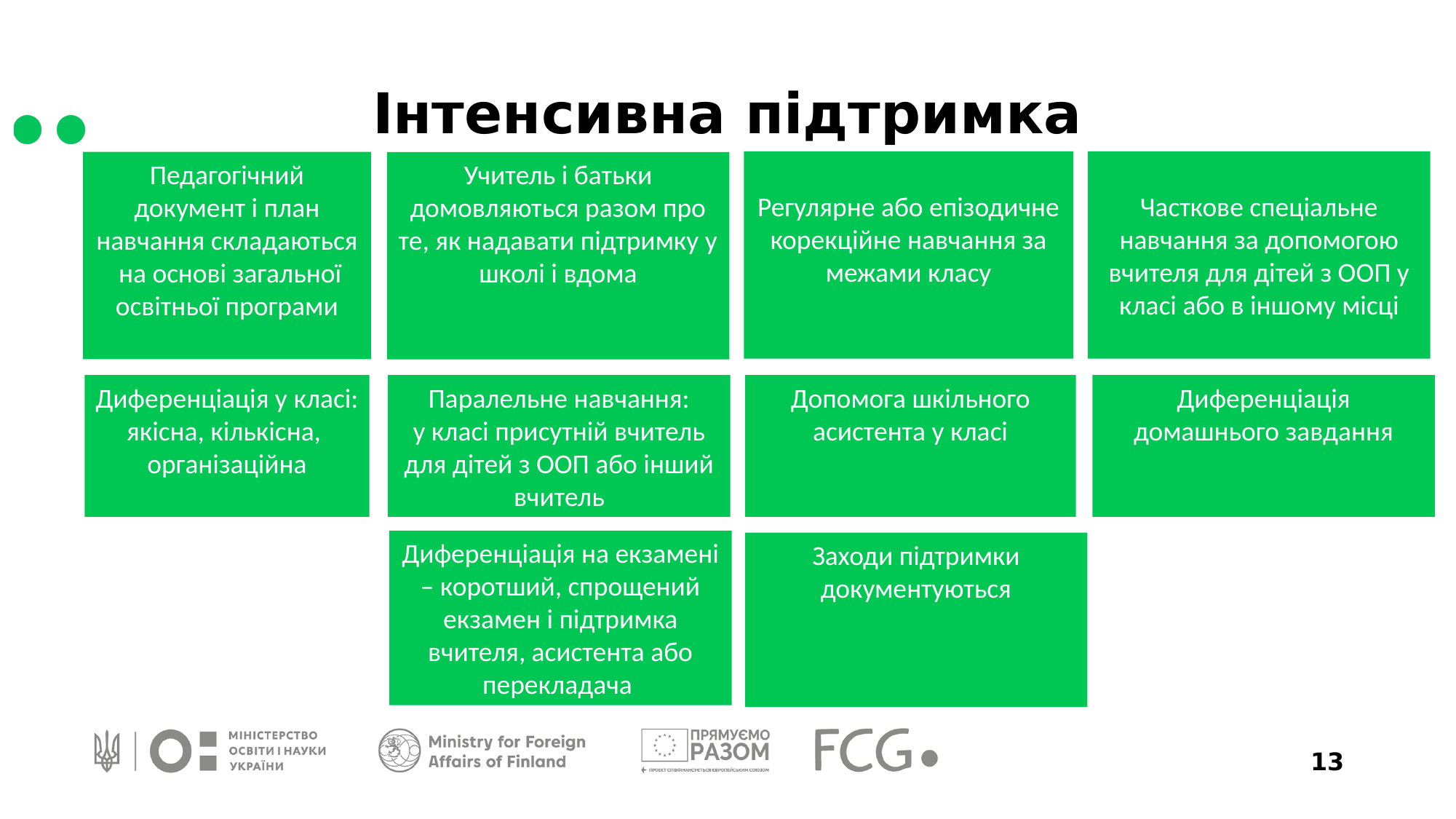

Інтенсивна підтримка

Регулярне або епізодичне корекційне навчання за межами класу

Часткове спеціальне навчання за допомогою вчителя для дітей з ООП у класі або в іншому місці

Педагогічний документ і план навчання складаються  на основі загальної освітньої програми

Учитель і батьки домовляються разом про те, як надавати підтримку у школі і вдома

Диференціація у класі:
якісна, кількісна,
організаційна

Паралельне навчання:
у класі присутній вчитель для дітей з ООП або інший вчитель
Допомога шкільного асистента у класі

Диференціація домашнього завдання

Диференціація на екзамені – коротший, спрощений екзамен і підтримка вчителя, асистента або перекладача
Заходи підтримки документуються

13